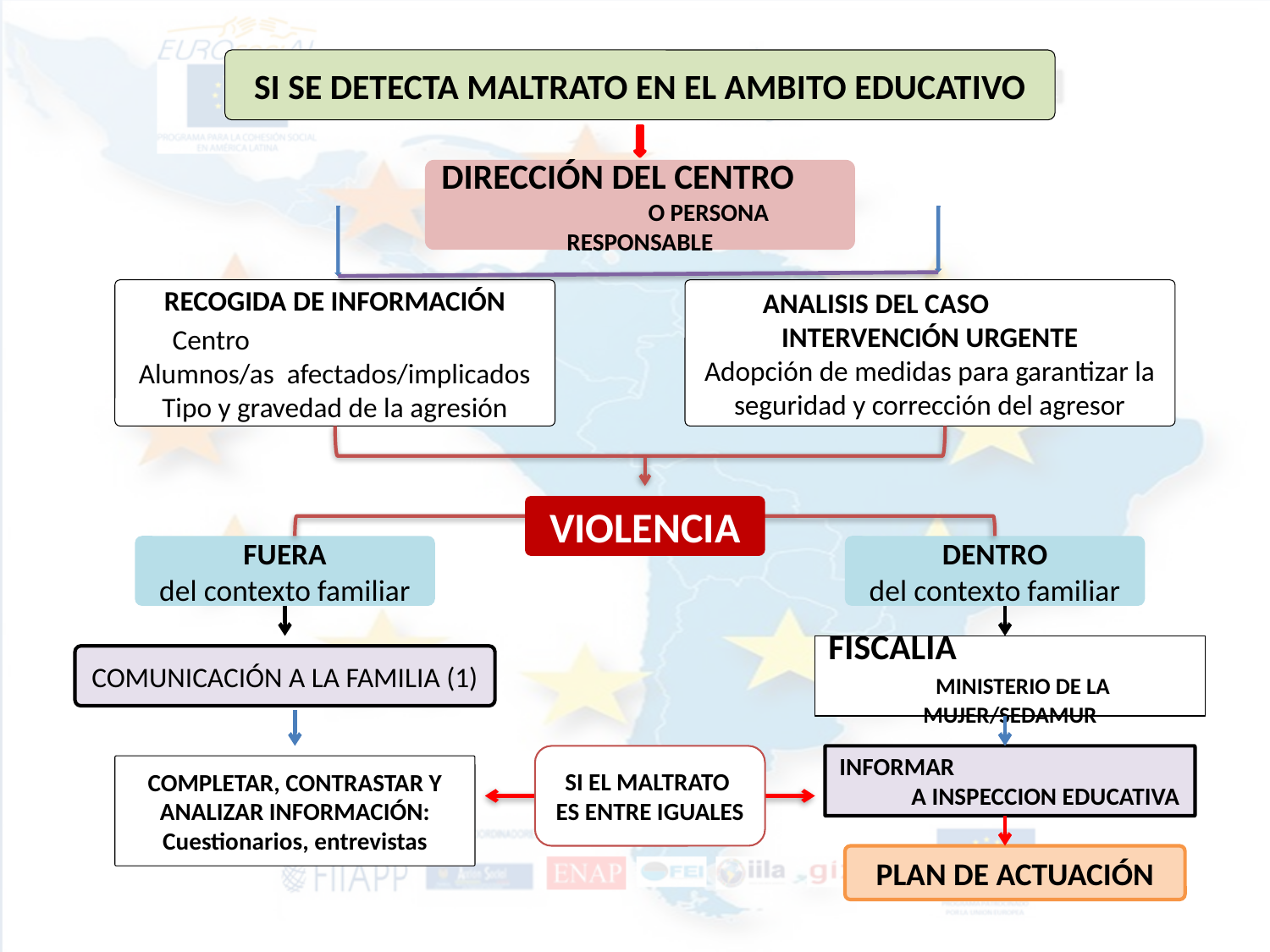

SI SE DETECTA MALTRATO EN EL AMBITO EDUCATIVO

DIRECCIÓN DEL CENTRO                                  O PERSONA RESPONSABLE

RECOGIDA DE INFORMACIÓN
Centro                                        Alumnos/as  afectados/implicados
Tipo y gravedad de la agresión
ANALISIS DEL CASO                  INTERVENCIÓN URGENTE
Adopción de medidas para garantizar la seguridad y corrección del agresor
VIOLENCIA
FUERA
del contexto familiar
DENTRO
del contexto familiar
FISCALIA                                          MINISTERIO DE LA MUJER/SEDAMUR
COMUNICACIÓN A LA FAMILIA (1)
SI EL MALTRATO  ES ENTRE IGUALES
INFORMAR                                                       A INSPECCION EDUCATIVA
COMPLETAR, CONTRASTAR Y ANALIZAR INFORMACIÓN: Cuestionarios, entrevistas
PLAN DE ACTUACIÓN